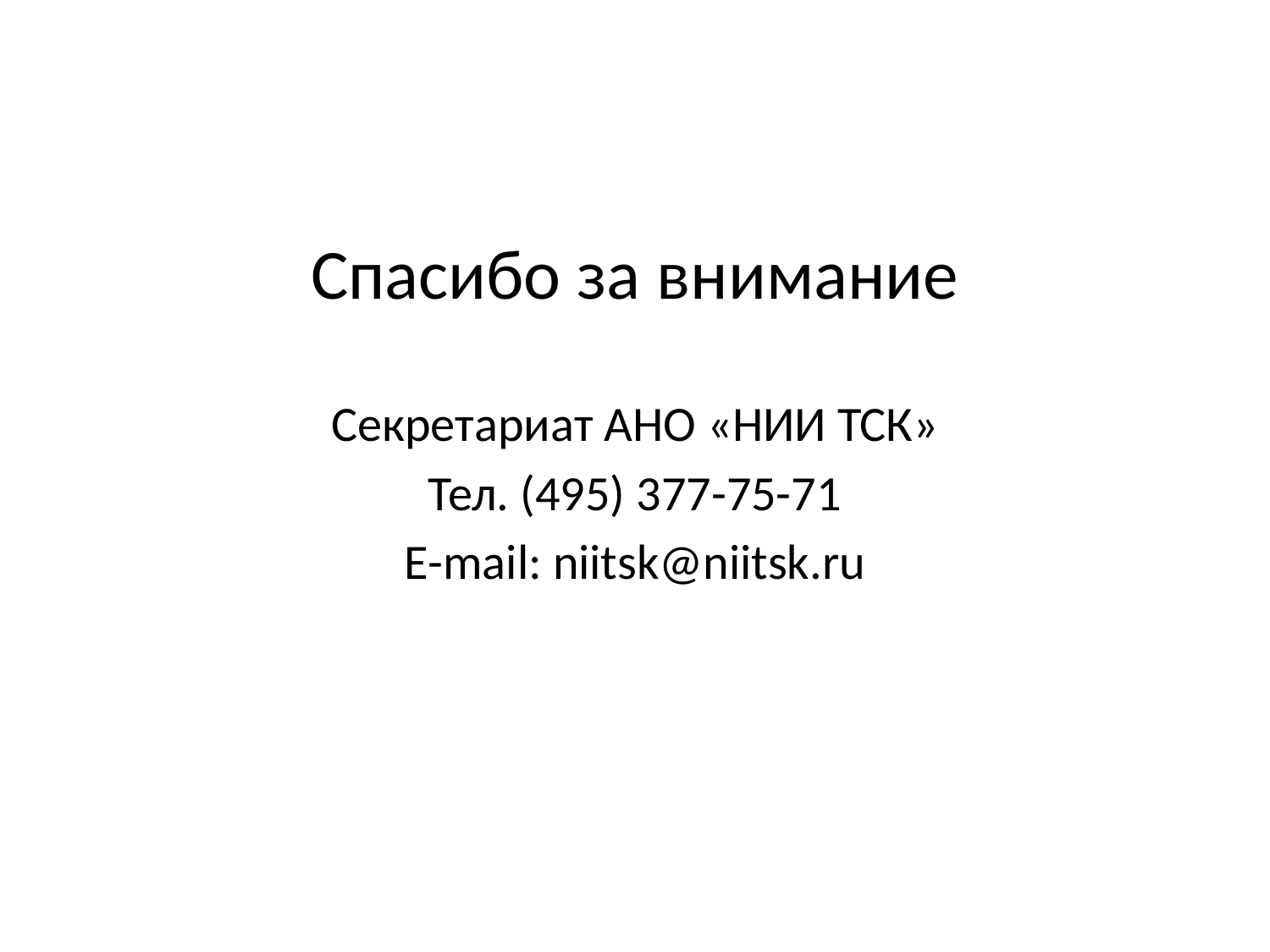

Спасибо за внимание

Секретариат АНО «НИИ ТСК»
Тел. (495) 377-75-71
E-mail: niitsk@niitsk.ru